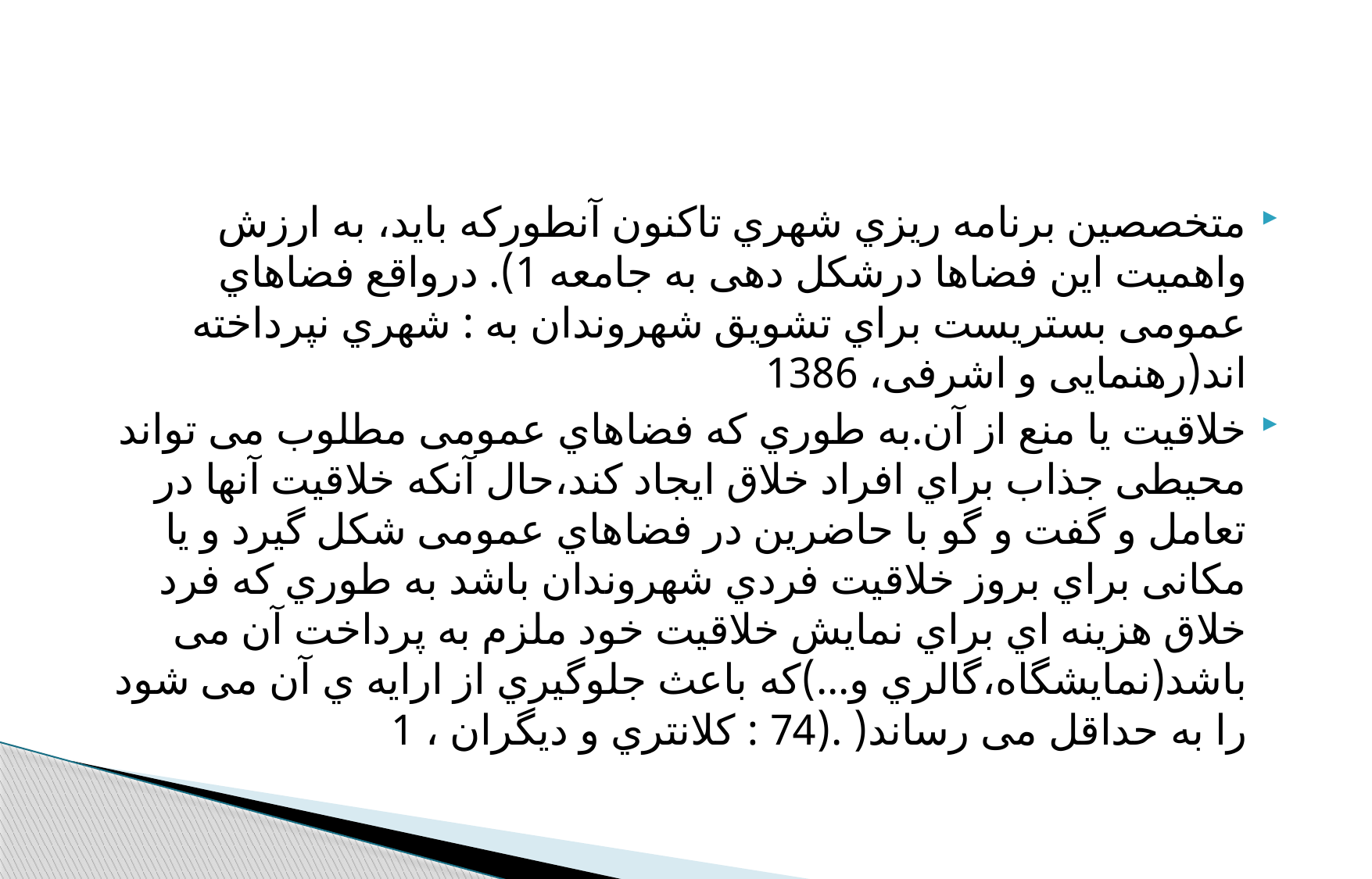

#
متخصصین برنامه ریزي شهري تاکنون آنطورکه باید، به ارزش واهمیت این فضاها درشکل دهی به جامعه 1). درواقع فضاهاي عمومی بستریست براي تشویق شهروندان به : شهري نپرداخته اند(رهنمایی و اشرفی، 1386
خلاقیت یا منع از آن.به طوري که فضاهاي عمومی مطلوب می تواند محیطی جذاب براي افراد خلاق ایجاد کند،حال آنکه خلاقیت آنها در تعامل و گفت و گو با حاضرین در فضاهاي عمومی شکل گیرد و یا مکانی براي بروز خلاقیت فردي شهروندان باشد به طوري که فرد خلاق هزینه اي براي نمایش خلاقیت خود ملزم به پرداخت آن می باشد(نمایشگاه،گالري و...)که باعث جلوگیري از ارایه ي آن می شود را به حداقل می رساند( .(74 : کلانتري و دیگران ، 1